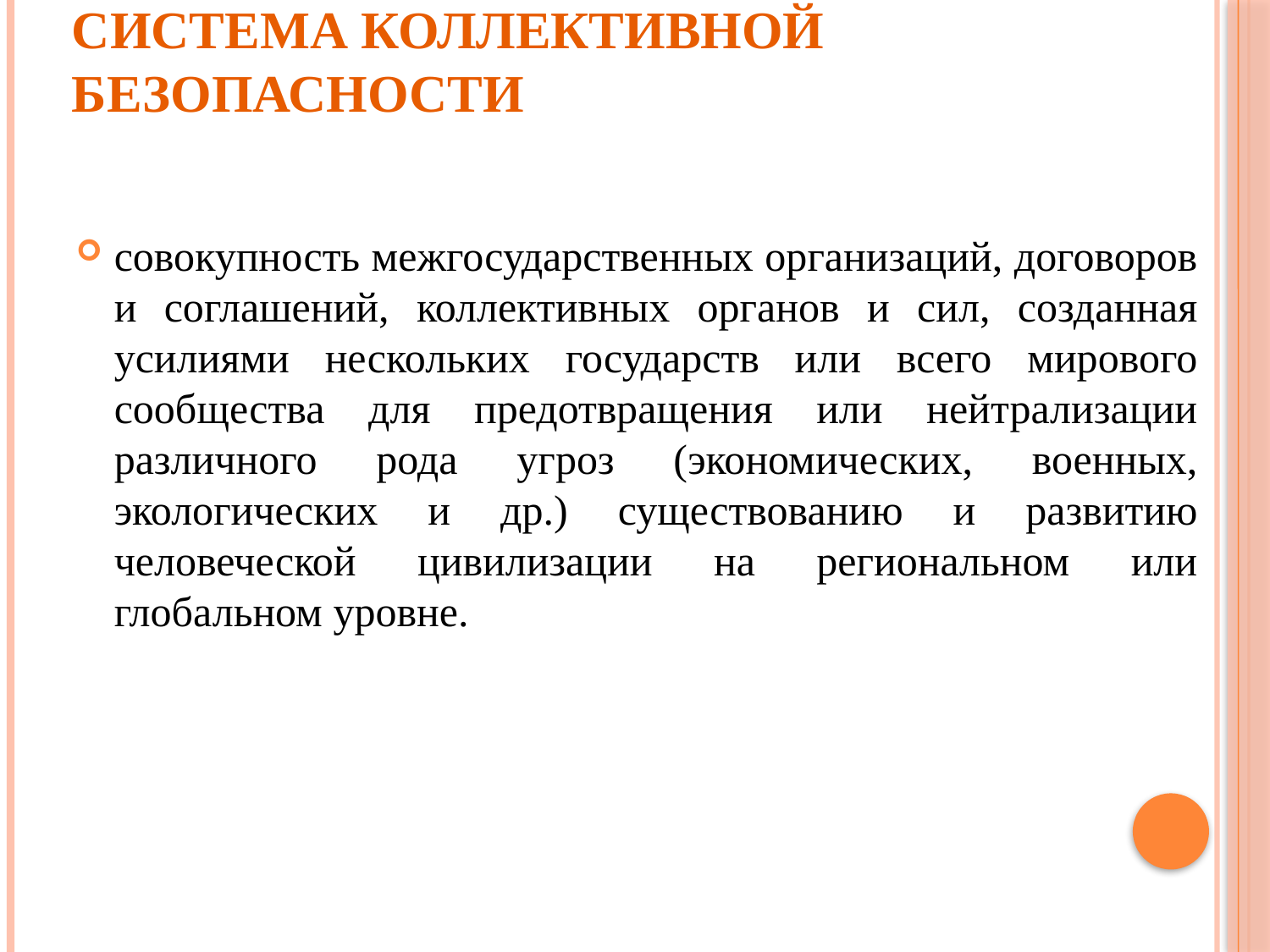

# Система коллективной безопасности
совокупность межгосударственных организаций, договоров и соглашений, коллективных органов и сил, созданная усилиями нескольких государств или всего мирового сообщества для предотвращения или нейтрализации различного рода угроз (экономических, военных, экологических и др.) существованию и развитию человеческой цивилизации на региональном или глобальном уровне.